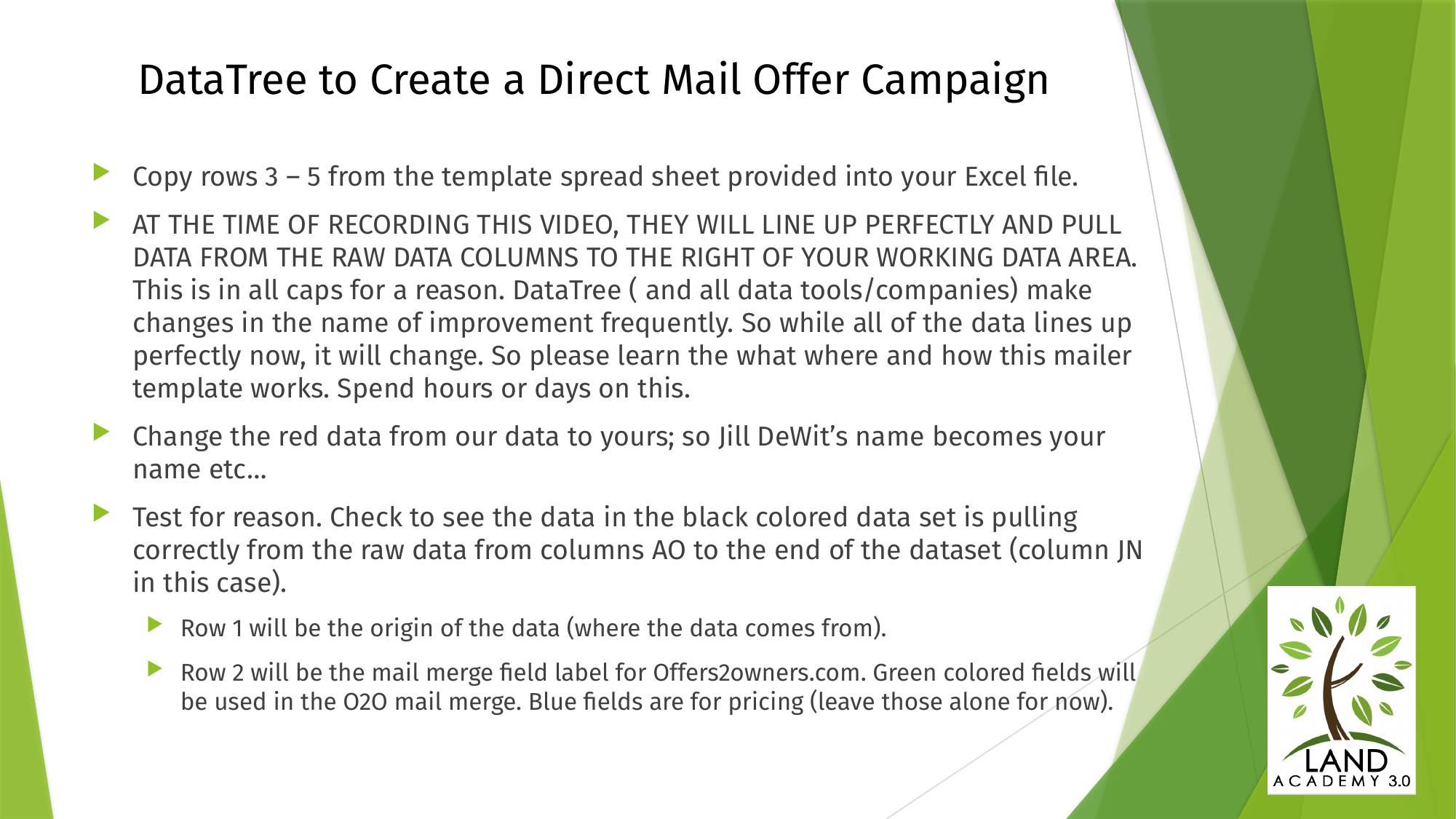

# DataTree to Create a Direct Mail Offer Campaign
Copy rows 3 – 5 from the template spread sheet provided into your Excel file.
AT THE TIME OF RECORDING THIS VIDEO, THEY WILL LINE UP PERFECTLY AND PULL DATA FROM THE RAW DATA COLUMNS TO THE RIGHT OF YOUR WORKING DATA AREA. This is in all caps for a reason. DataTree ( and all data tools/companies) make changes in the name of improvement frequently. So while all of the data lines up perfectly now, it will change. So please learn the what where and how this mailer template works. Spend hours or days on this.
Change the red data from our data to yours; so Jill DeWit’s name becomes your name etc…
Test for reason. Check to see the data in the black colored data set is pulling correctly from the raw data from columns AO to the end of the dataset (column JN in this case).
Row 1 will be the origin of the data (where the data comes from).
Row 2 will be the mail merge field label for Offers2owners.com. Green colored fields will be used in the O2O mail merge. Blue fields are for pricing (leave those alone for now).